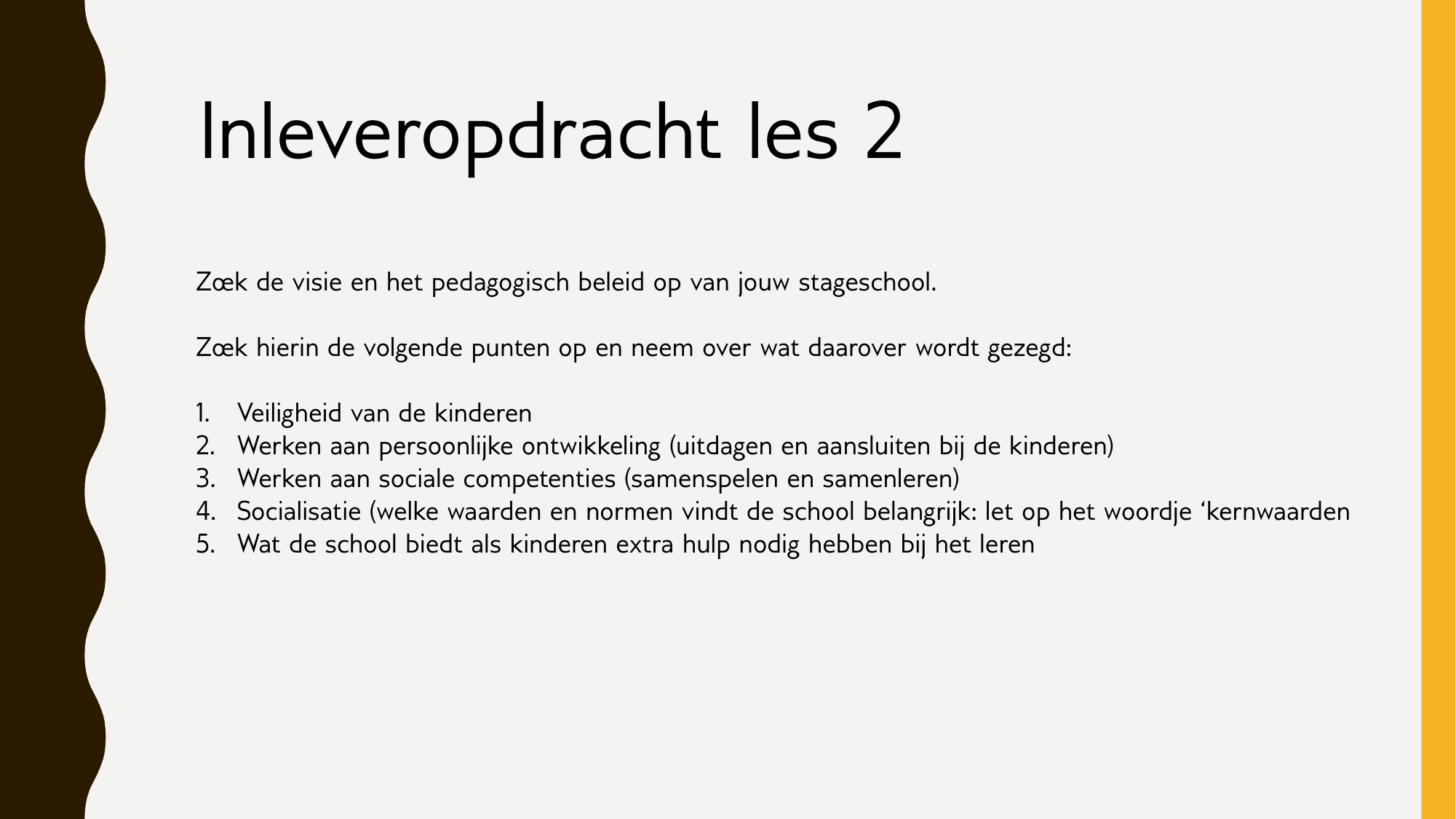

Inleveropdracht les 2
Zoek de visie en het pedagogisch beleid op van jouw stageschool.

Zoek hierin de volgende punten op en neem over wat daarover wordt gezegd:

Veiligheid van de kinderen
Werken aan persoonlijke ontwikkeling (uitdagen en aansluiten bij de kinderen)
Werken aan sociale competenties (samenspelen en samenleren)
Socialisatie (welke waarden en normen vindt de school belangrijk: let op het woordje ‘kernwaarden
Wat de school biedt als kinderen extra hulp nodig hebben bij het leren